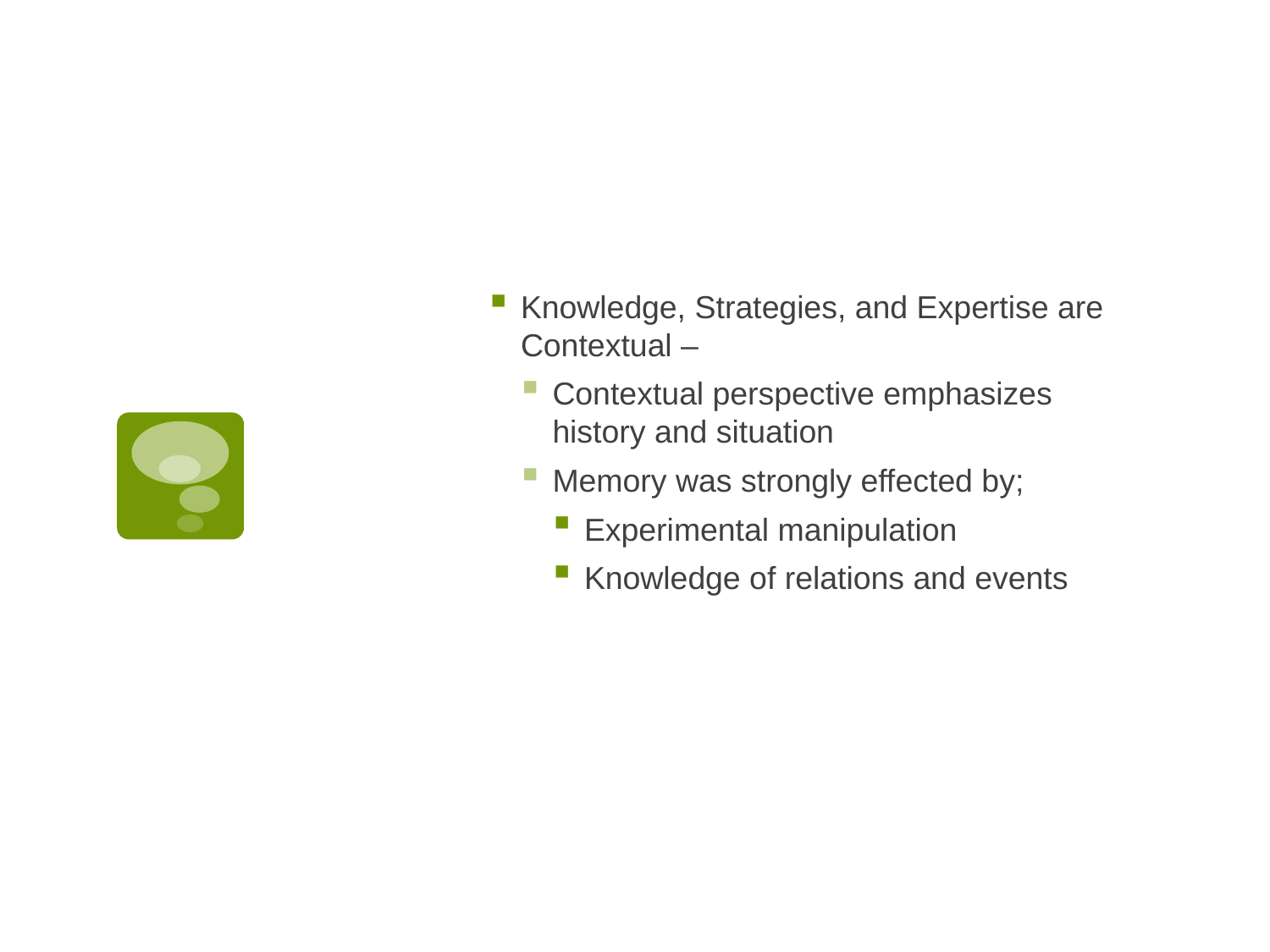

Knowledge, Strategies, and Expertise are Contextual –
Contextual perspective emphasizes history and situation
Memory was strongly effected by;
Experimental manipulation
Knowledge of relations and events